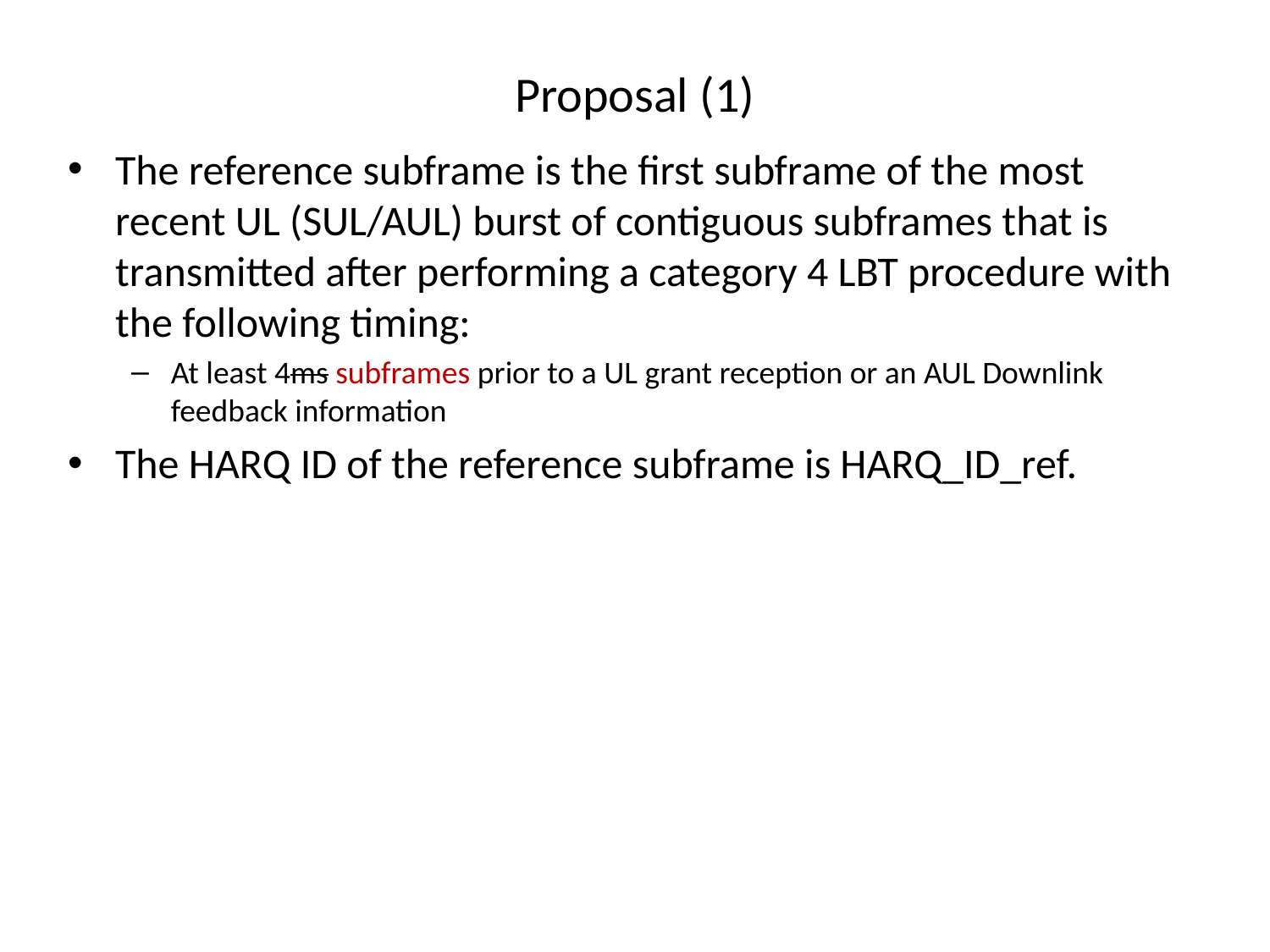

# Proposal (1)
The reference subframe is the first subframe of the most recent UL (SUL/AUL) burst of contiguous subframes that is transmitted after performing a category 4 LBT procedure with the following timing:
At least 4ms subframes prior to a UL grant reception or an AUL Downlink feedback information
The HARQ ID of the reference subframe is HARQ_ID_ref.